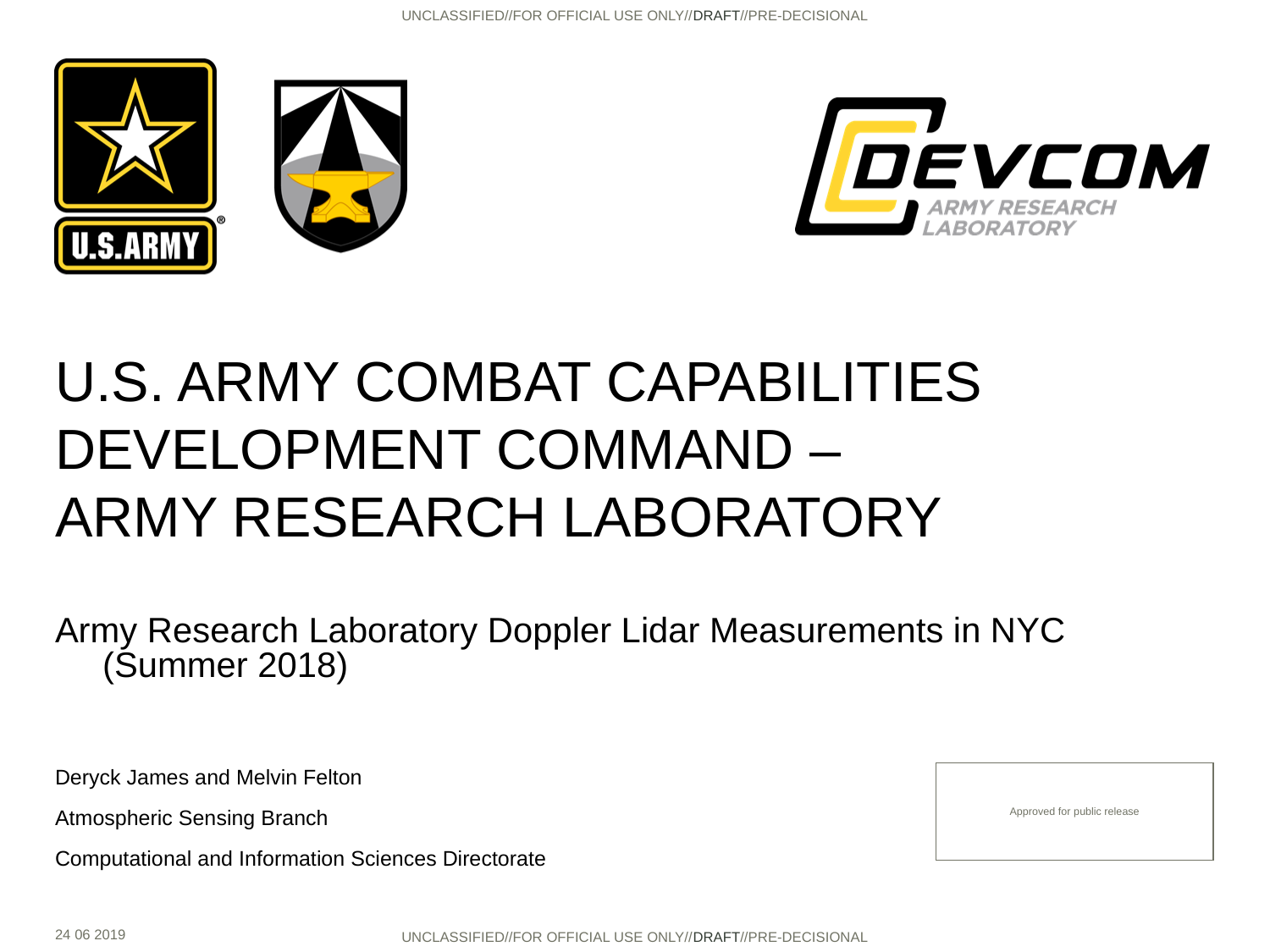

Army Research Laboratory Doppler Lidar Measurements in NYC (Summer 2018)
Deryck James and Melvin Felton
Approved for public release
Atmospheric Sensing Branch
Computational and Information Sciences Directorate
24 06 2019